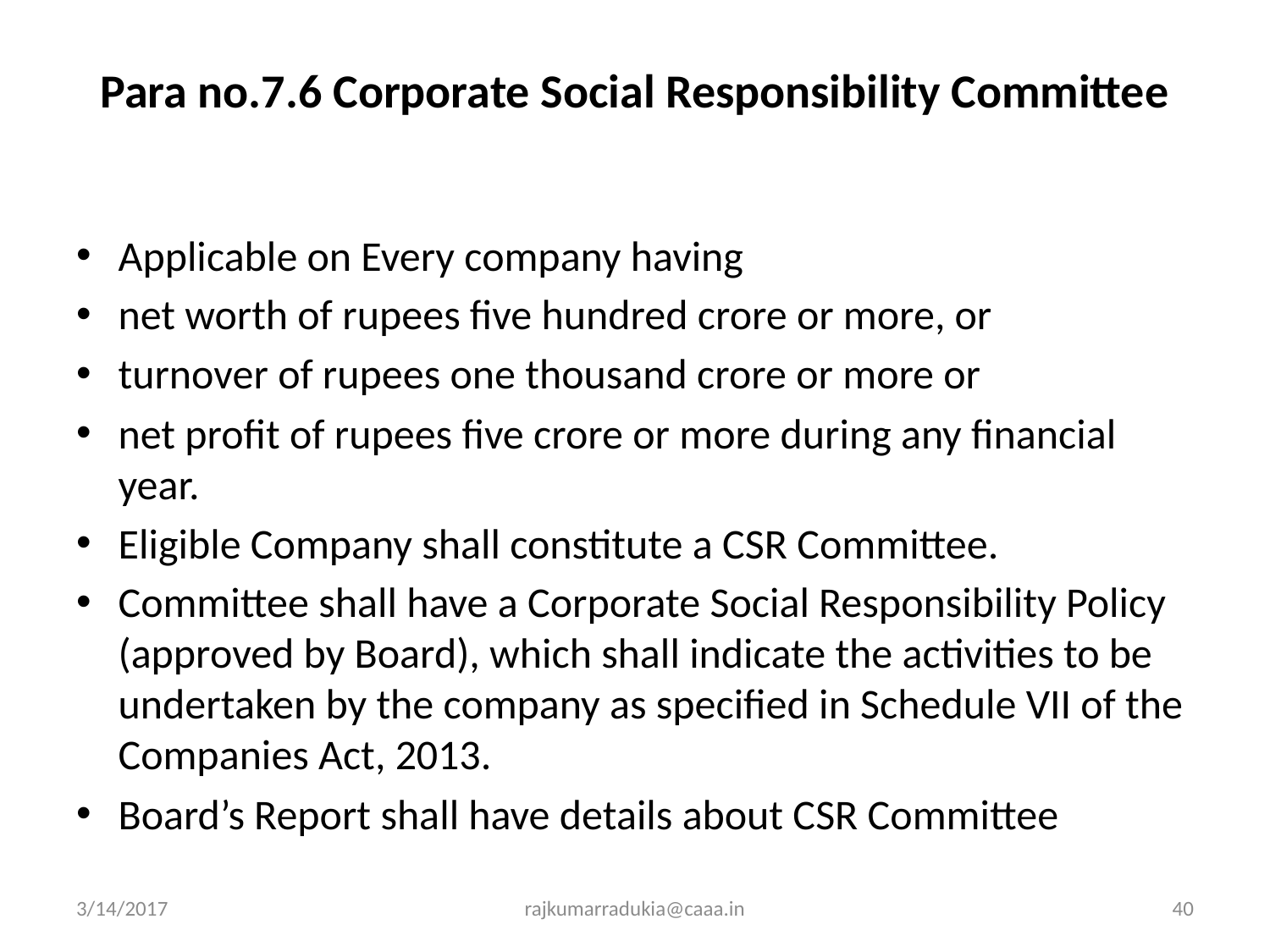

# Para no.7.6 Corporate Social Responsibility Committee
Applicable on Every company having
net worth of rupees five hundred crore or more, or
turnover of rupees one thousand crore or more or
net profit of rupees five crore or more during any financial year.
Eligible Company shall constitute a CSR Committee.
Committee shall have a Corporate Social Responsibility Policy (approved by Board), which shall indicate the activities to be undertaken by the company as specified in Schedule VII of the Companies Act, 2013.
Board’s Report shall have details about CSR Committee
3/14/2017
rajkumarradukia@caaa.in
40